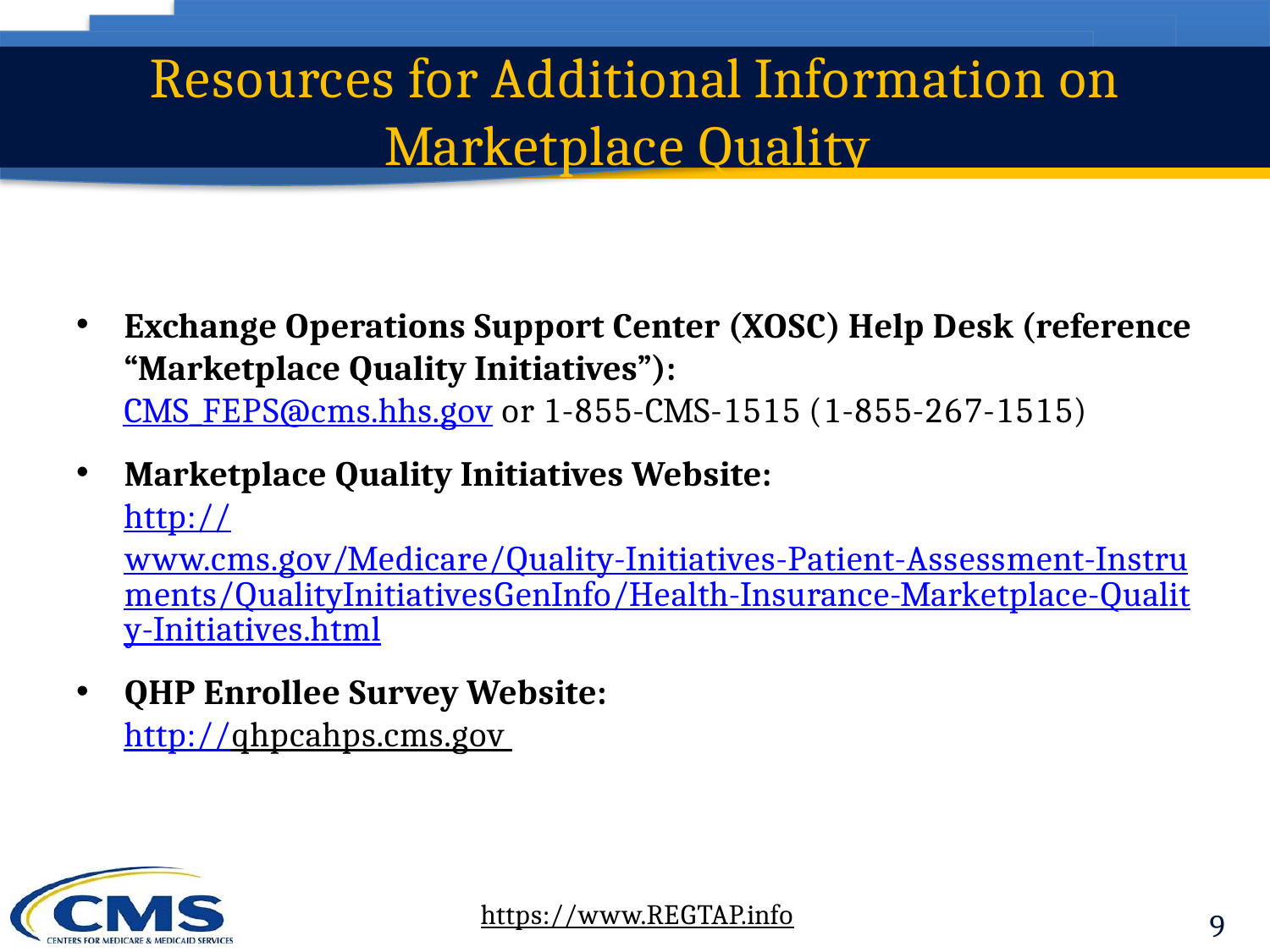

# Resources for Additional Information on Marketplace Quality
Exchange Operations Support Center (XOSC) Help Desk (reference “Marketplace Quality Initiatives”):
      CMS_FEPS@cms.hhs.gov or 1-855-CMS-1515 (1-855-267-1515)
Marketplace Quality Initiatives Website:
http://www.cms.gov/Medicare/Quality-Initiatives-Patient-Assessment-Instruments/QualityInitiativesGenInfo/Health-Insurance-Marketplace-Quality-Initiatives.html
QHP Enrollee Survey Website:
http://qhpcahps.cms.gov
9